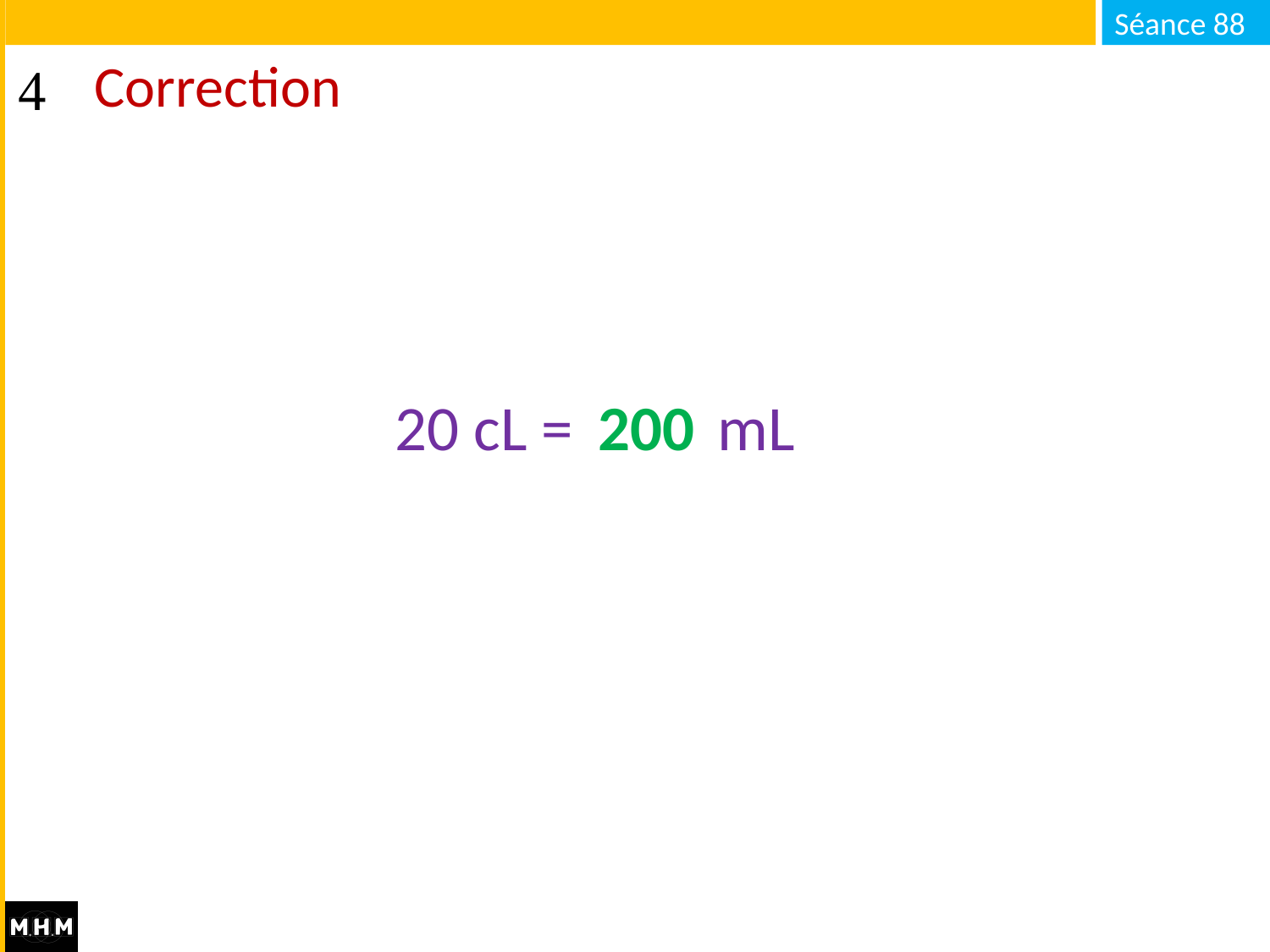

# Correction
200
20 cL =  …     mL